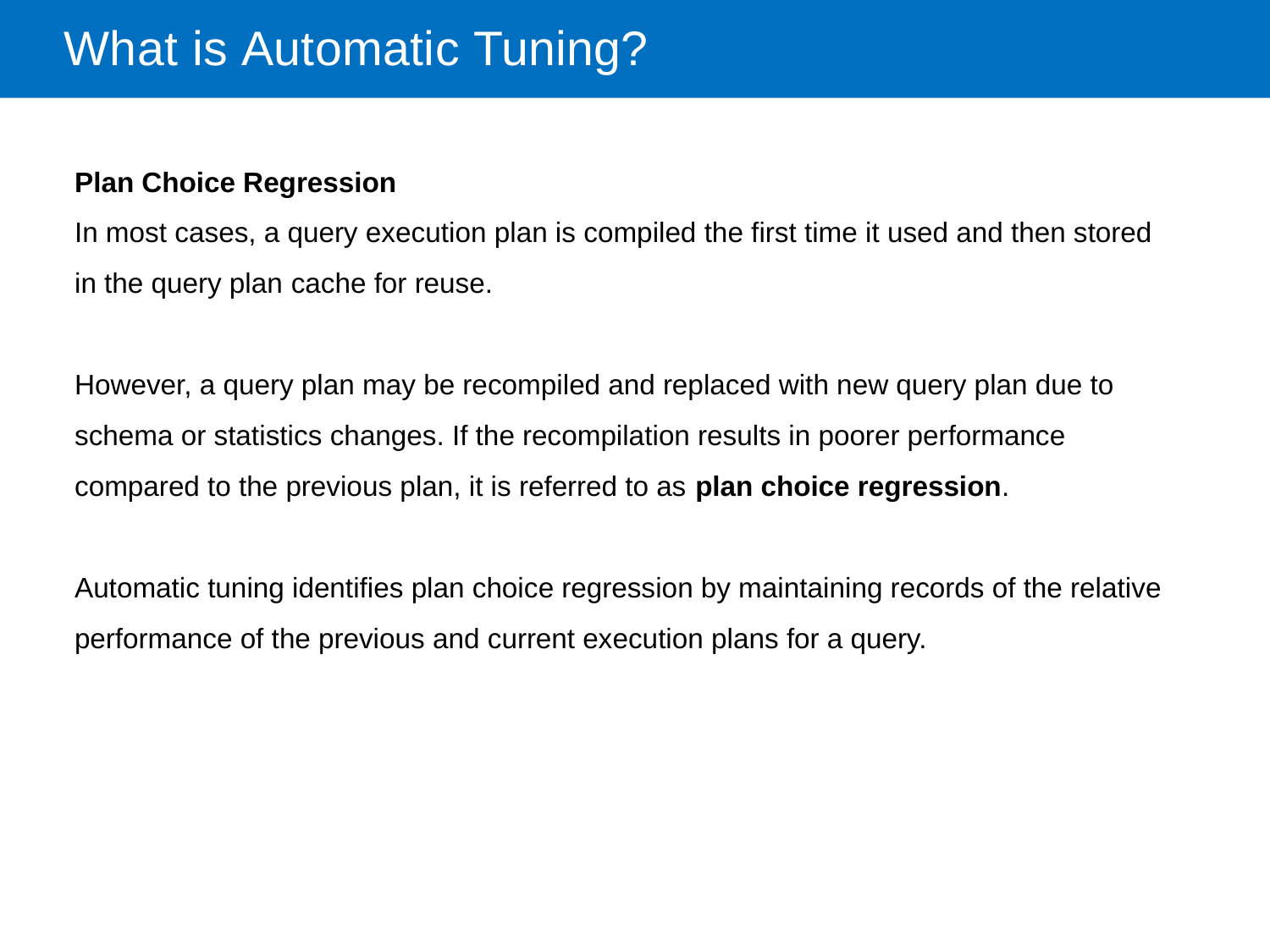

# What is Automatic Tuning?
Plan Choice Regression
In most cases, a query execution plan is compiled the first time it used and then stored in the query plan cache for reuse.

However, a query plan may be recompiled and replaced with new query plan due to schema or statistics changes. If the recompilation results in poorer performance compared to the previous plan, it is referred to as plan choice regression.

Automatic tuning identifies plan choice regression by maintaining records of the relative performance of the previous and current execution plans for a query.